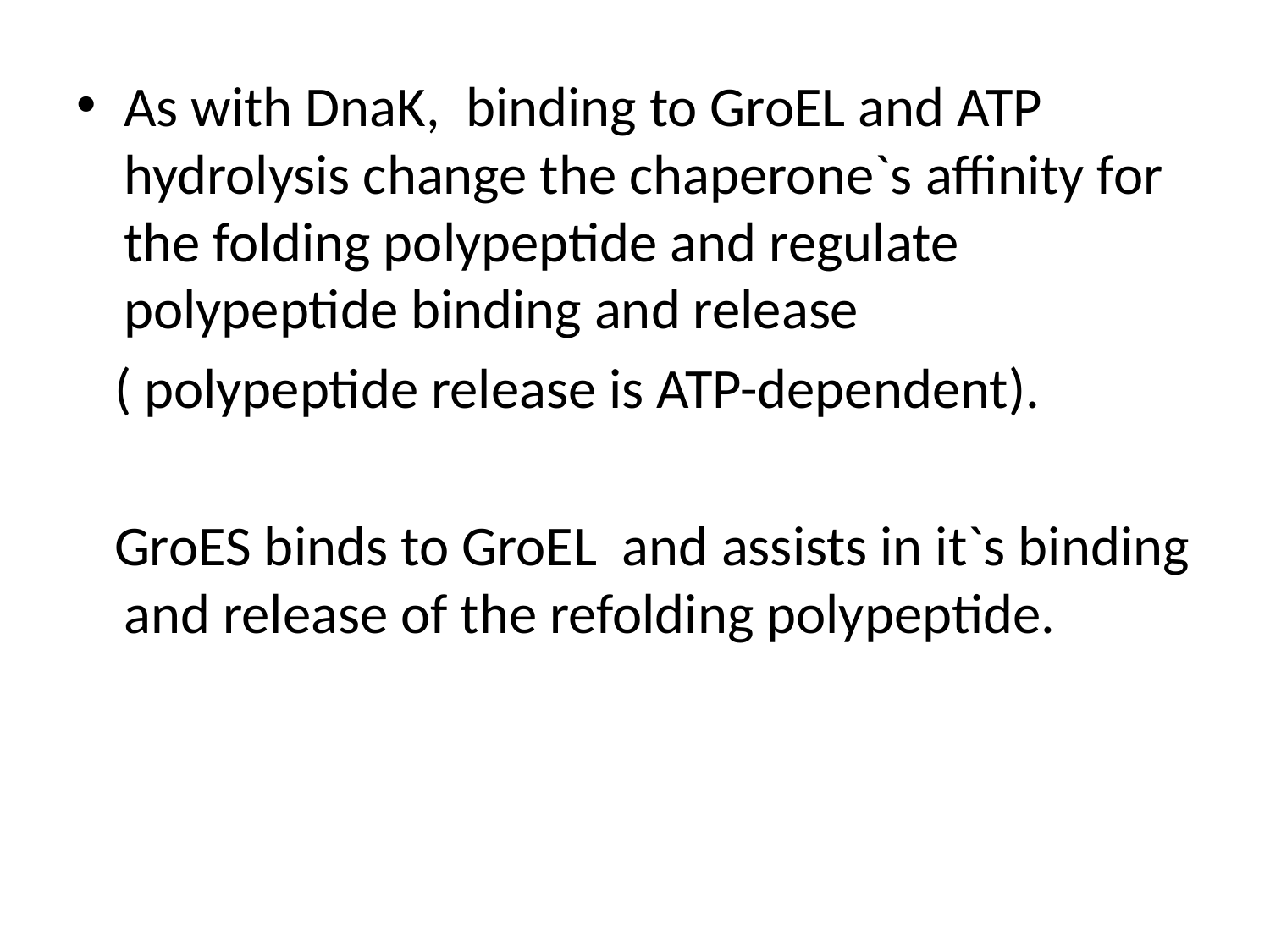

As with DnaK,  binding to GroEL and ATP hydrolysis change the chaperone`s affinity for the folding polypeptide and regulate polypeptide binding and release
   ( polypeptide release is ATP-dependent).

   GroES binds to GroEL  and assists in it`s binding and release of the refolding polypeptide.